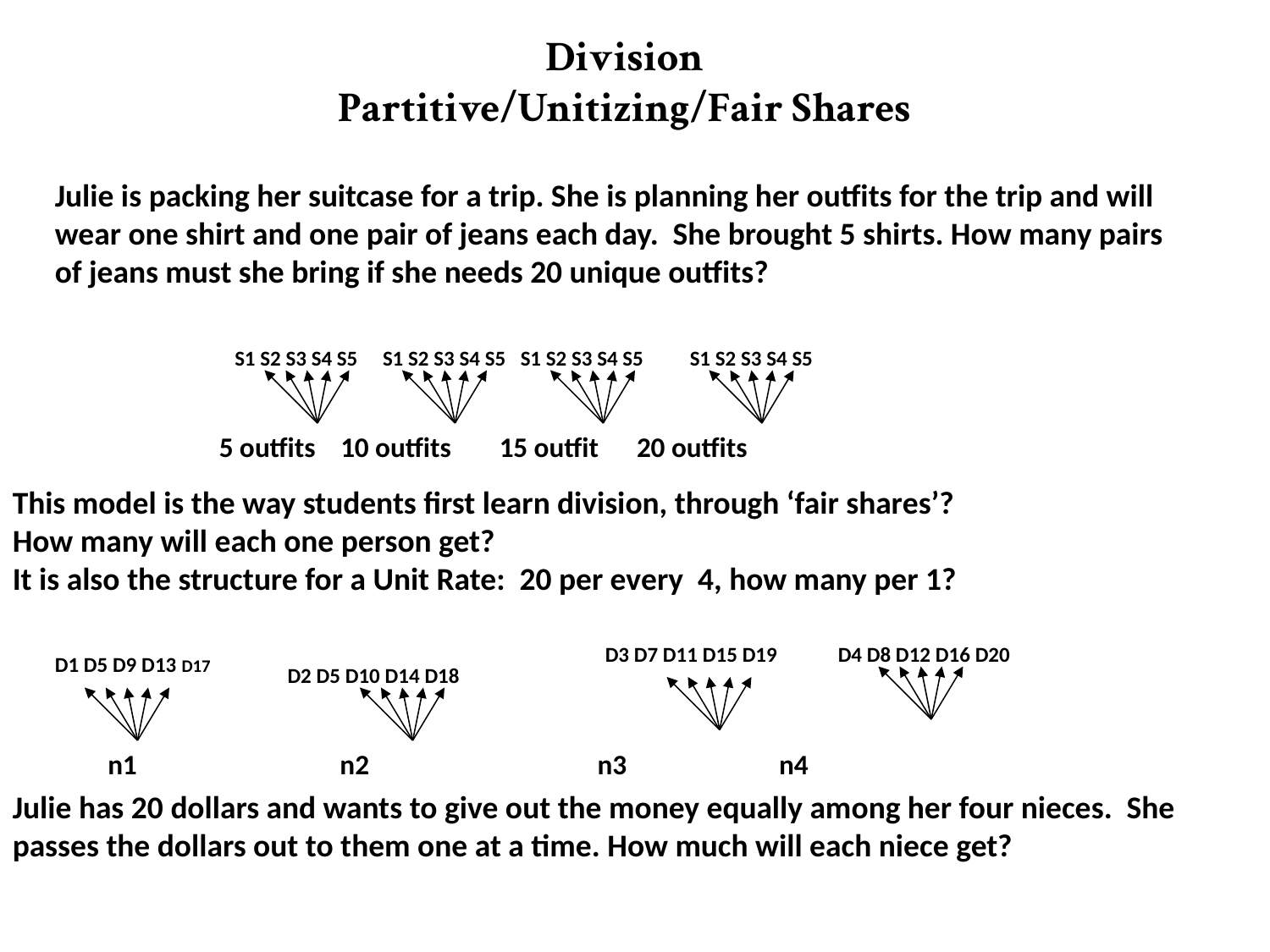

# Division Partitive/Unitizing/Fair Shares
Julie is packing her suitcase for a trip. She is planning her outfits for the trip and will wear one shirt and one pair of jeans each day.  She brought 5 shirts. How many pairs of jeans must she bring if she needs 20 unique outfits?
S1 S2 S3 S4 S5

S1 S2 S3 S4 S5

S1 S2 S3 S4 S5

S1 S2 S3 S4 S5

 5 outfits	10 outfits	     15 outfit      20 outfits

This model is the way students first learn division, through ‘fair shares’?
How many will each one person get?
It is also the structure for a Unit Rate:  20 per every  4, how many per 1?

Julie has 20 dollars and wants to give out the money equally among her four nieces.  She passes the dollars out to them one at a time. How much will each niece get?
D3 D7 D11 D15 D19

D4 D8 D12 D16 D20

D1 D5 D9 D13 D17

D2 D5 D10 D14 D18

          n1                                n2                                    n3                        n4